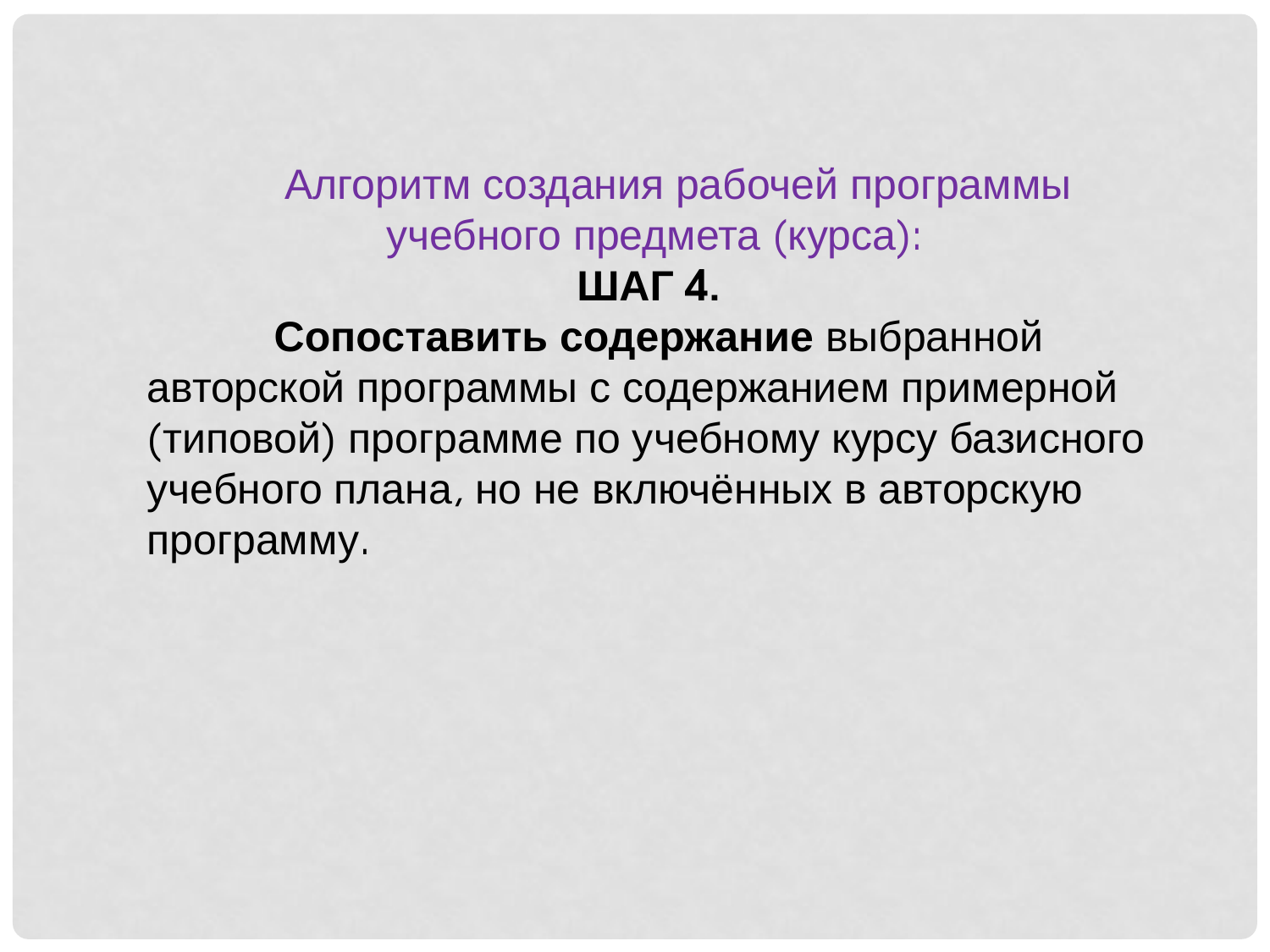

Алгоритм создания рабочей программы учебного предмета (курса):
ШАГ 4.
	Сопоставить содержание выбранной авторской программы с содержанием примерной (типовой) программе по учебному курсу базисного учебного плана, но не включённых в авторскую программу.